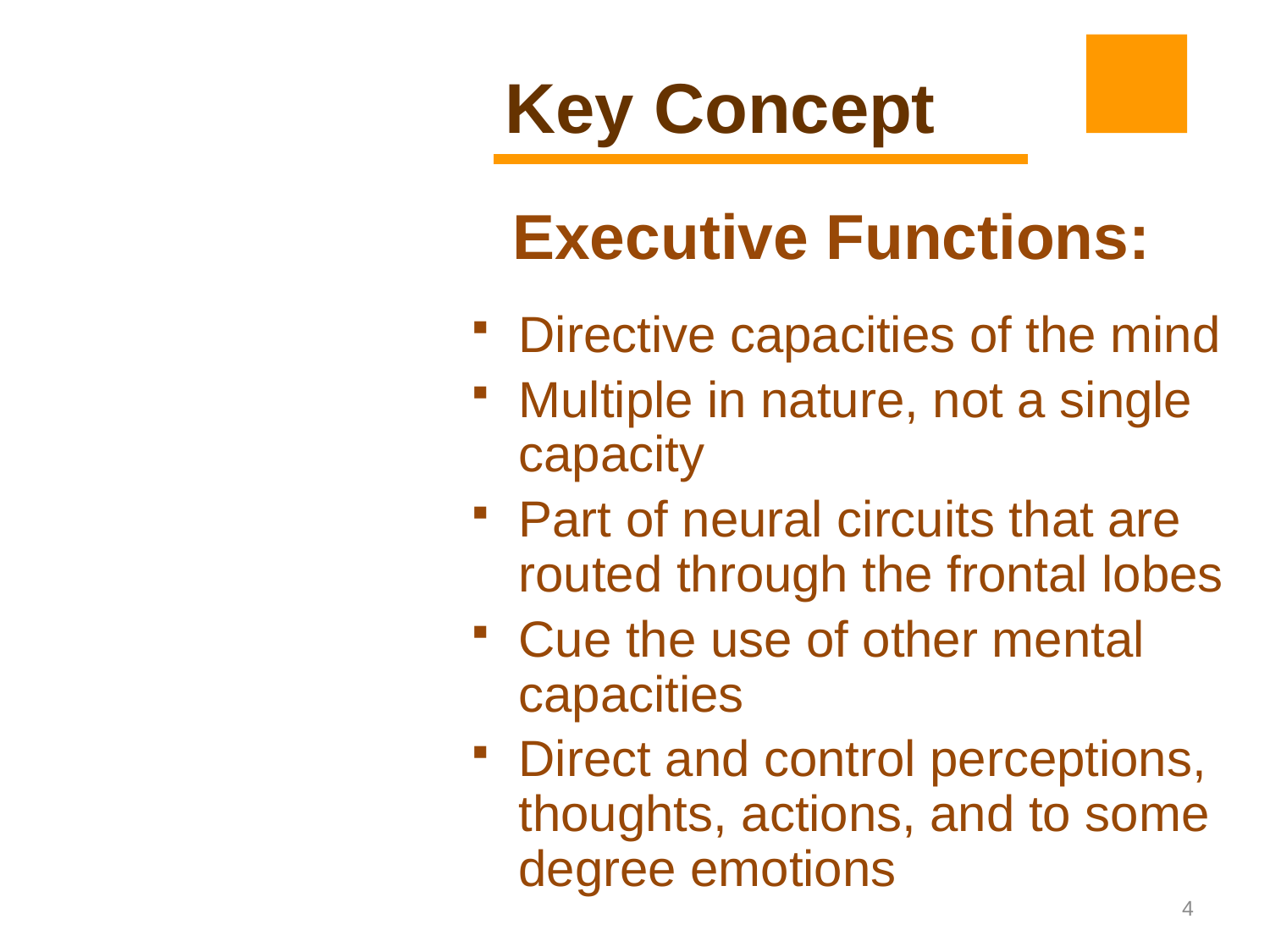

Key Concept
# Executive Functions:
Directive capacities of the mind
Multiple in nature, not a single capacity
Part of neural circuits that are routed through the frontal lobes
Cue the use of other mental capacities
Direct and control perceptions, thoughts, actions, and to some degree emotions

4